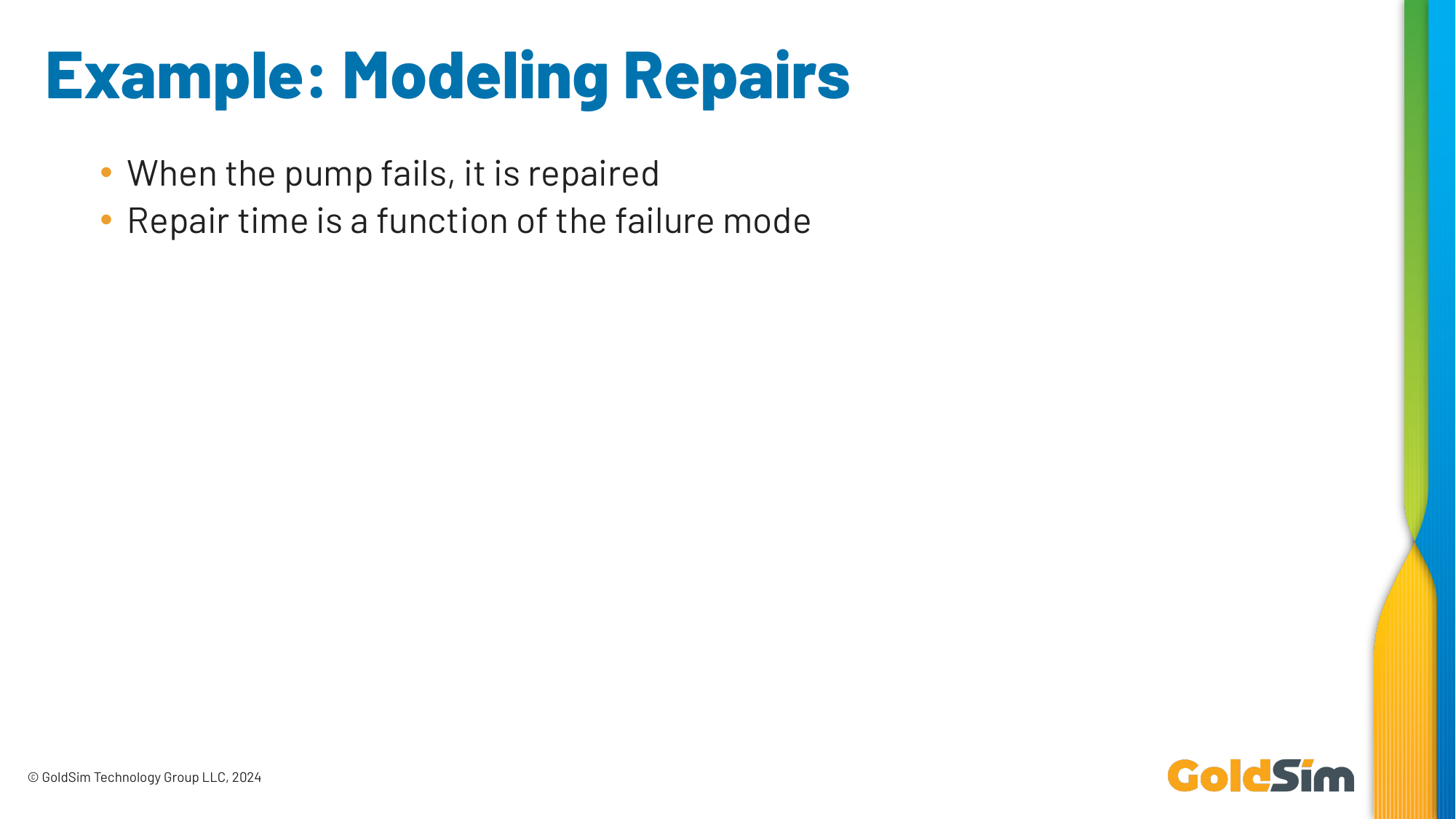

# Example: Modeling Repairs
When the pump fails, it is repaired
Repair time is a function of the failure mode

© GoldSim Technology Group LLC, 2024